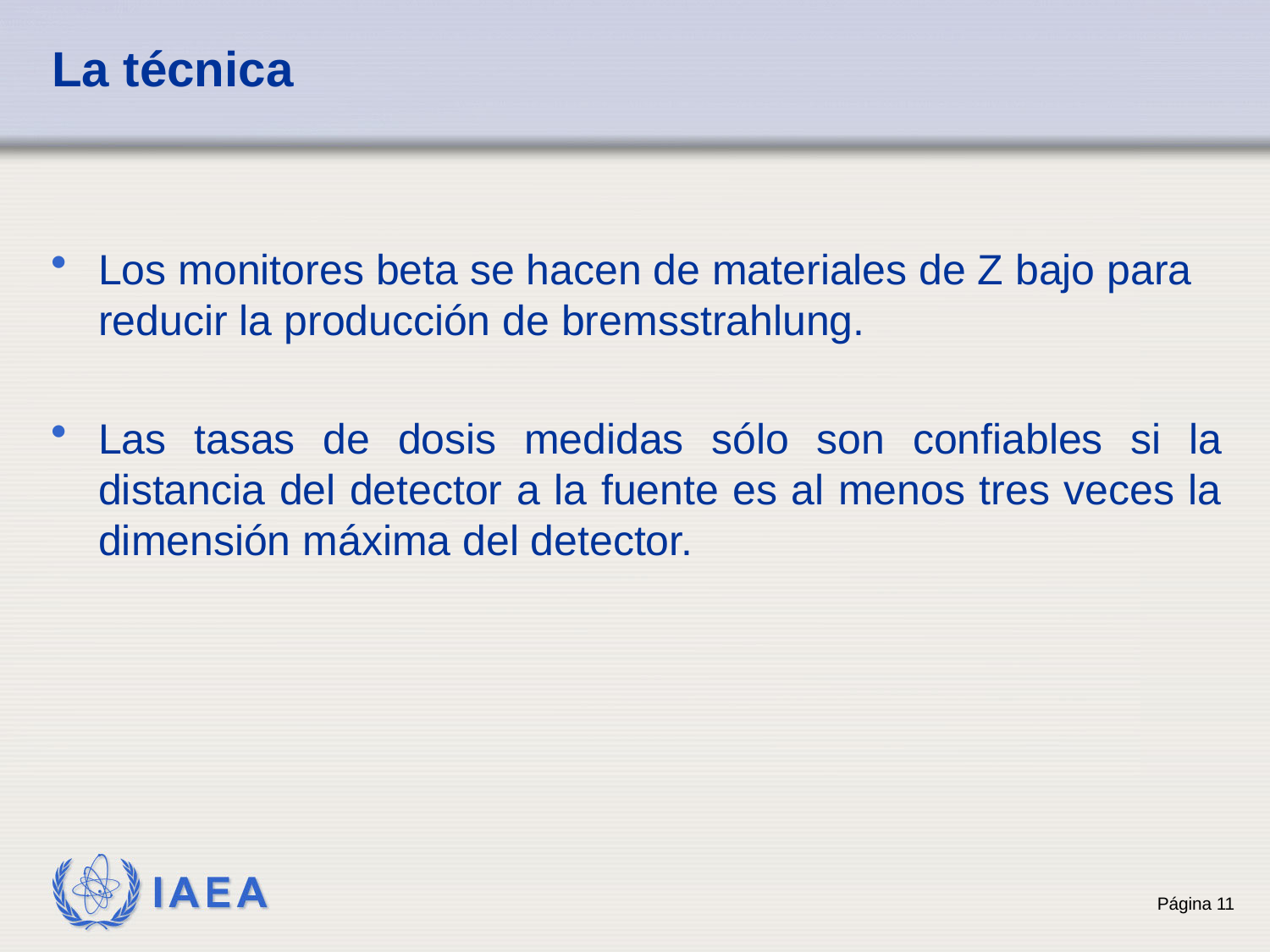

# La técnica
Los monitores beta se hacen de materiales de Z bajo para reducir la producción de bremsstrahlung.

Las tasas de dosis medidas sólo son confiables si la distancia del detector a la fuente es al menos tres veces la dimensión máxima del detector.

11